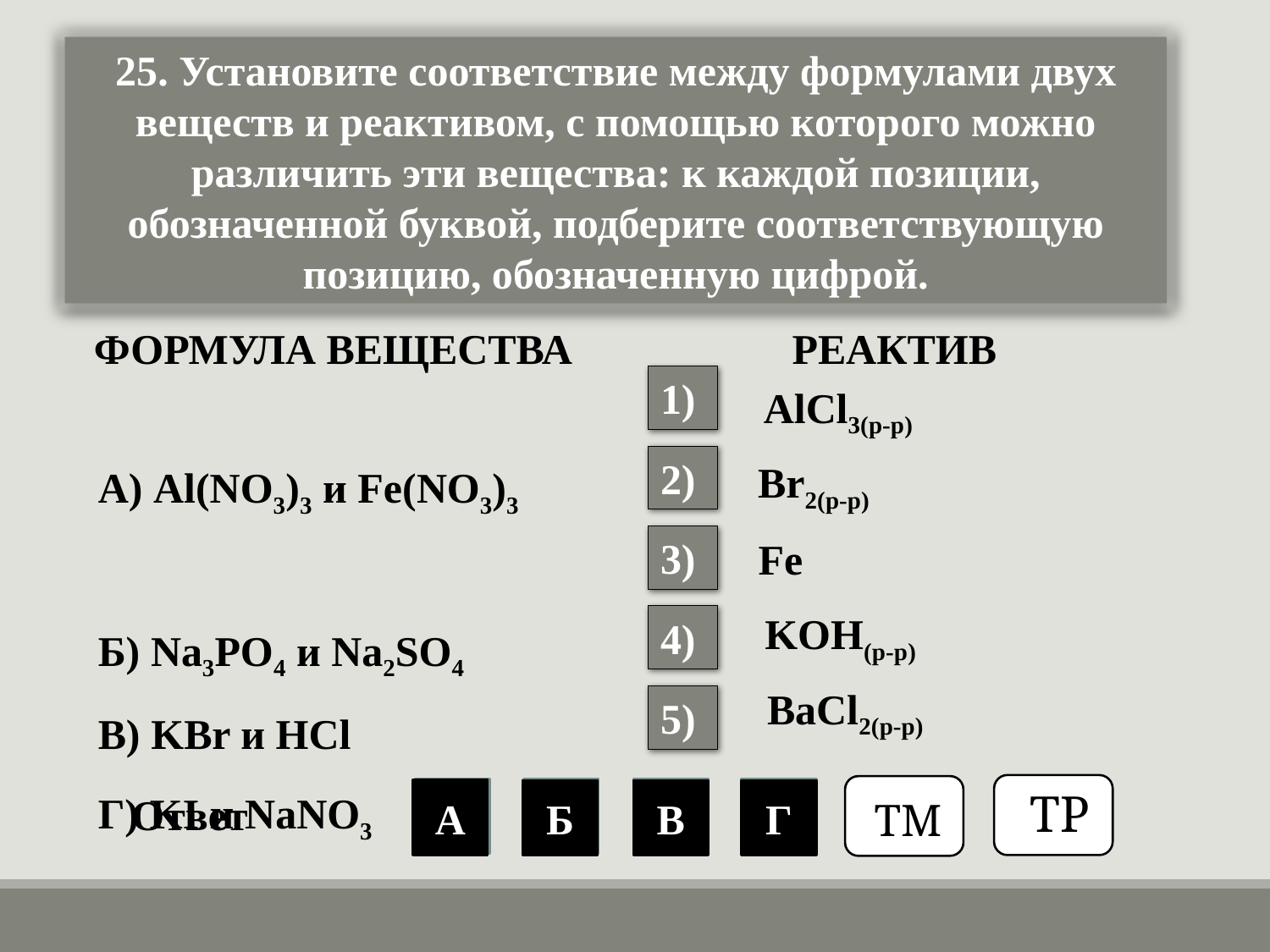

25. Установите соответствие между формулами двух веществ и реактивом, с помощью которого можно различить эти вещества: к каждой позиции, обозначенной буквой, подберите соответствующую позицию, обозначенную цифрой.
    ФОРМУЛА ВЕЩЕСТВА	          РЕАКТИВ
1)
AlCl3(р-р)
А) Al(NO3)3 и Fe(NO3)3
Б) Na3PO4 и Na2SO4
В) KBr и HCl
Г) KI и NaNO3
2)
Br2(р-р)
3)
Fe
KOH(р-р)
4)
BaCl2(р-р)
5)
ТР
ТМ
4
1
3
2
А
Б
В
Г
   Ответ